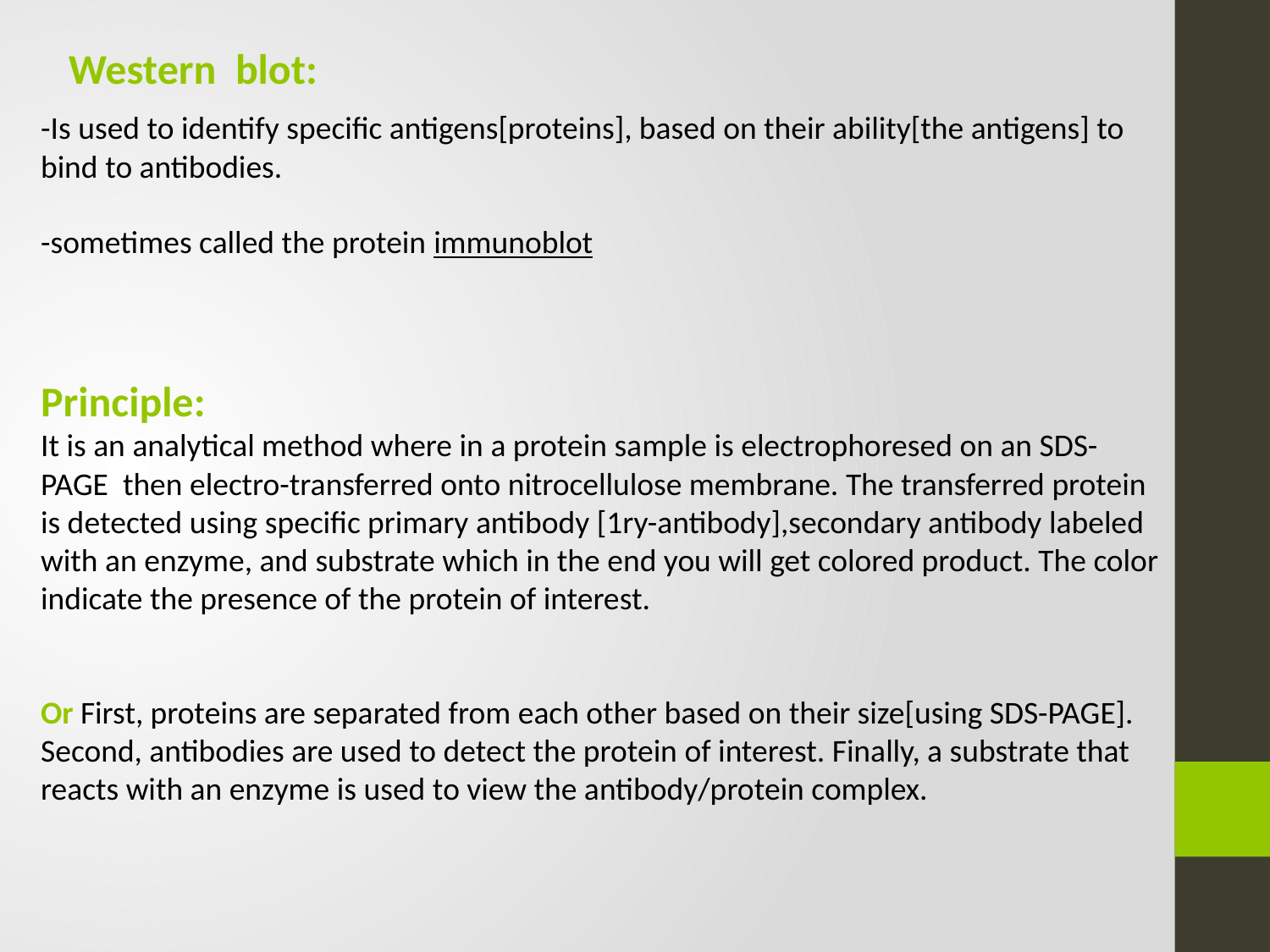

Western  blot:
-Is used to identify specific antigens[proteins], based on their ability[the antigens] to bind to antibodies.

-sometimes called the protein immunoblot

Principle:
It is an analytical method where in a protein sample is electrophoresed on an SDS-PAGE  then electro-transferred onto nitrocellulose membrane. The transferred protein is detected using specific primary antibody [1ry-antibody],secondary antibody labeled with an enzyme, and substrate which in the end you will get colored product. The color indicate the presence of the protein of interest.

Or First, proteins are separated from each other based on their size[using SDS-PAGE]. Second, antibodies are used to detect the protein of interest. Finally, a substrate that reacts with an enzyme is used to view the antibody/protein complex.